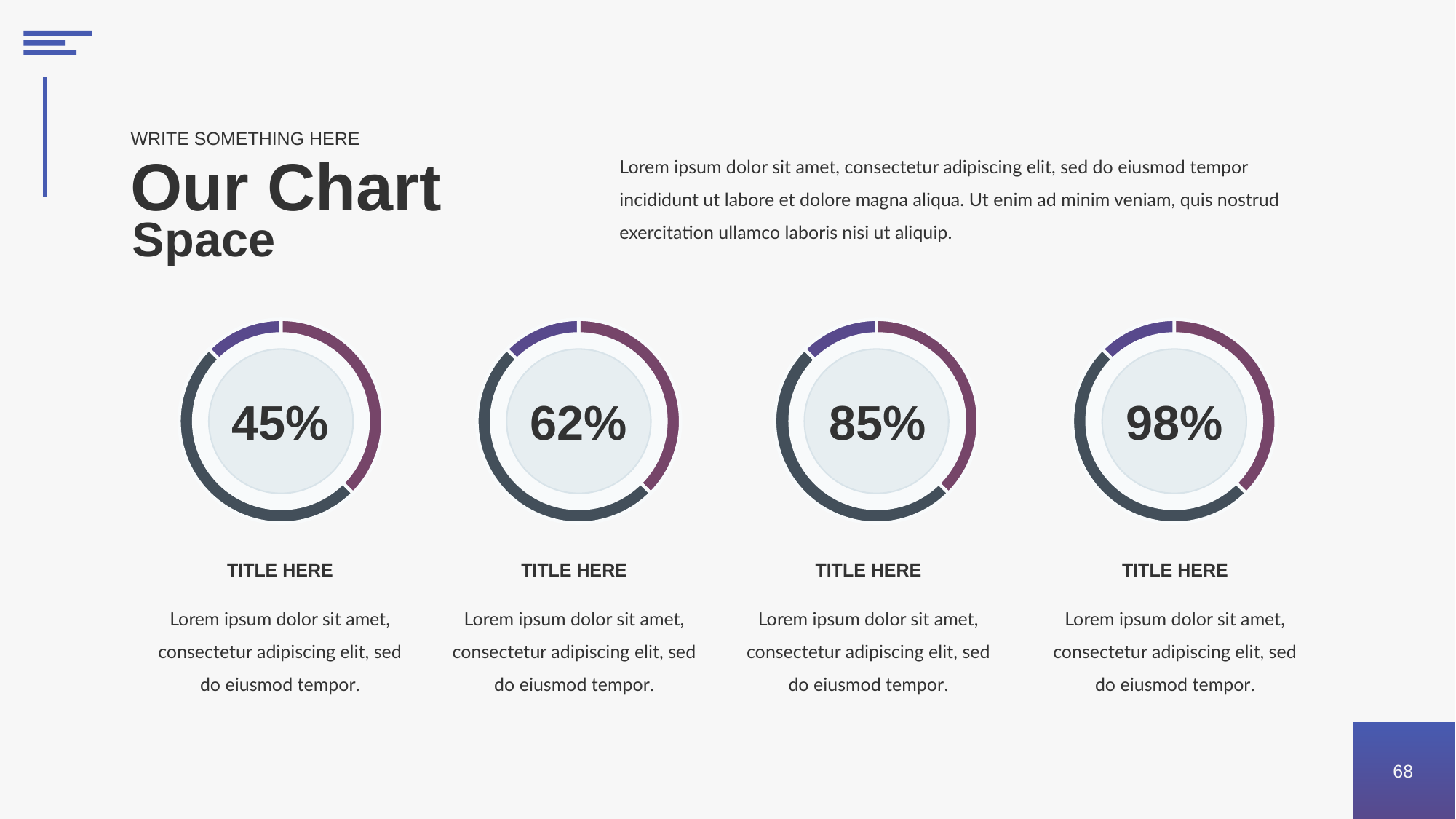

WRITE SOMETHING HERE
Our Chart
Space
Lorem ipsum dolor sit amet, consectetur adipiscing elit, sed do eiusmod tempor incididunt ut labore et dolore magna aliqua. Ut enim ad minim veniam, quis nostrud exercitation ullamco laboris nisi ut aliquip.

### Chart

| Category | Sales |
|---|---|
| 1st Qtr | 0.3 |
| 2nd Qtr | 0.4 |
| 3th Qtr | 0.1 |

### Chart

| Category | Sales |
|---|---|
| 1st Qtr | 0.3 |
| 2nd Qtr | 0.4 |
| 3th Qtr | 0.1 |

### Chart

| Category | Sales |
|---|---|
| 1st Qtr | 0.3 |
| 2nd Qtr | 0.4 |
| 3th Qtr | 0.1 |

### Chart

| Category | Sales |
|---|---|
| 1st Qtr | 0.3 |
| 2nd Qtr | 0.4 |
| 3th Qtr | 0.1 |

45%
62%
85%
98%
TITLE HERE
TITLE HERE
TITLE HERE
TITLE HERE
Lorem ipsum dolor sit amet, consectetur adipiscing elit, sed do eiusmod tempor.
Lorem ipsum dolor sit amet, consectetur adipiscing elit, sed do eiusmod tempor.
Lorem ipsum dolor sit amet, consectetur adipiscing elit, sed do eiusmod tempor.
Lorem ipsum dolor sit amet, consectetur adipiscing elit, sed do eiusmod tempor.